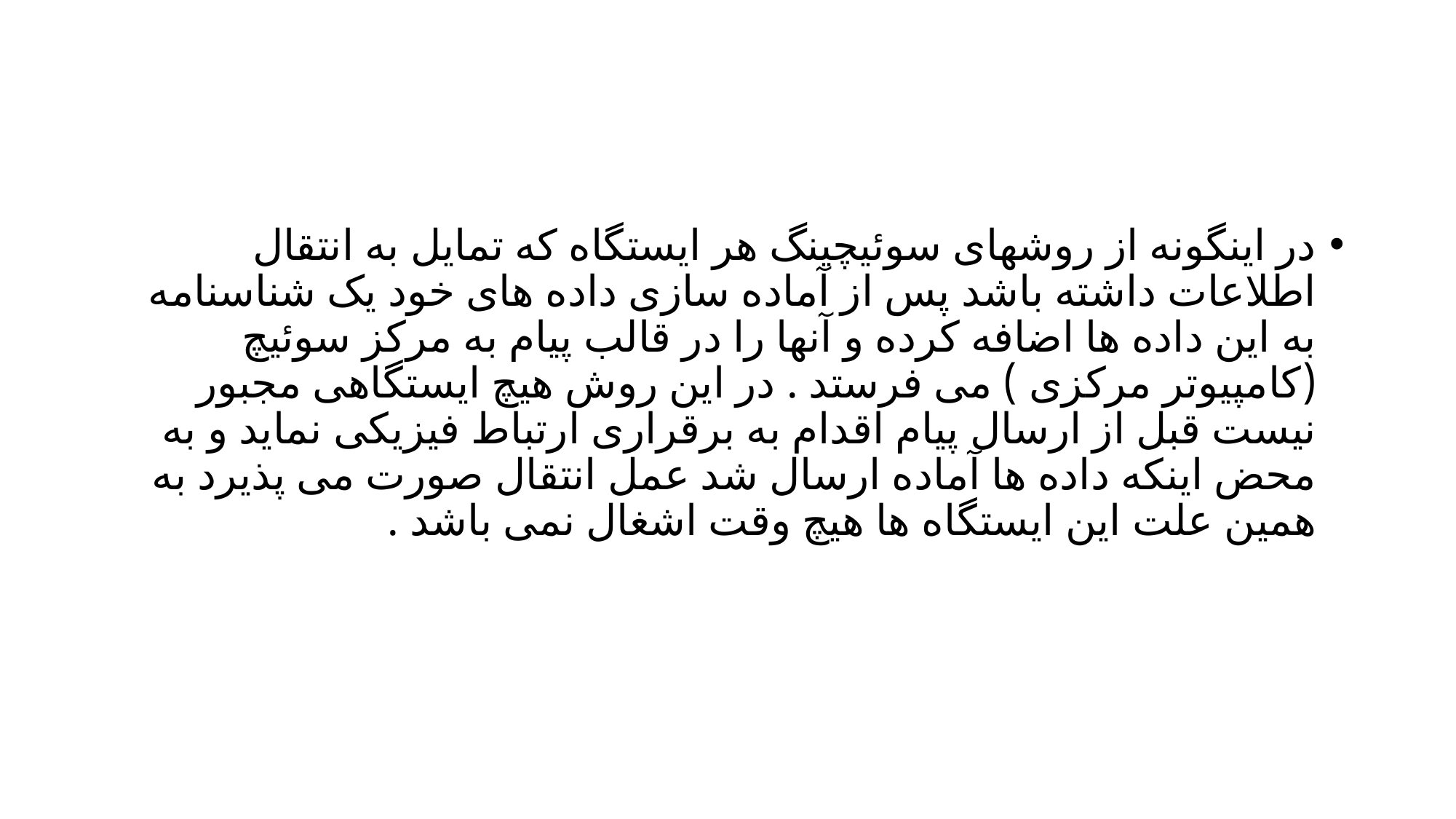

#
در اینگونه از روشهای سوئیچینگ هر ایستگاه که تمایل به انتقال اطلاعات داشته باشد پس از آماده سازی داده های خود یک شناسنامه به این داده ها اضافه کرده و آنها را در قالب پیام به مرکز سوئیچ (کامپیوتر مرکزی ) می فرستد . در این روش هیچ ایستگاهی مجبور نیست قبل از ارسال پیام اقدام به برقراری ارتباط فیزیکی نماید و به محض اینکه داده ها آماده ارسال شد عمل انتقال صورت می پذیرد به همین علت این ایستگاه ها هیچ وقت اشغال نمی باشد .